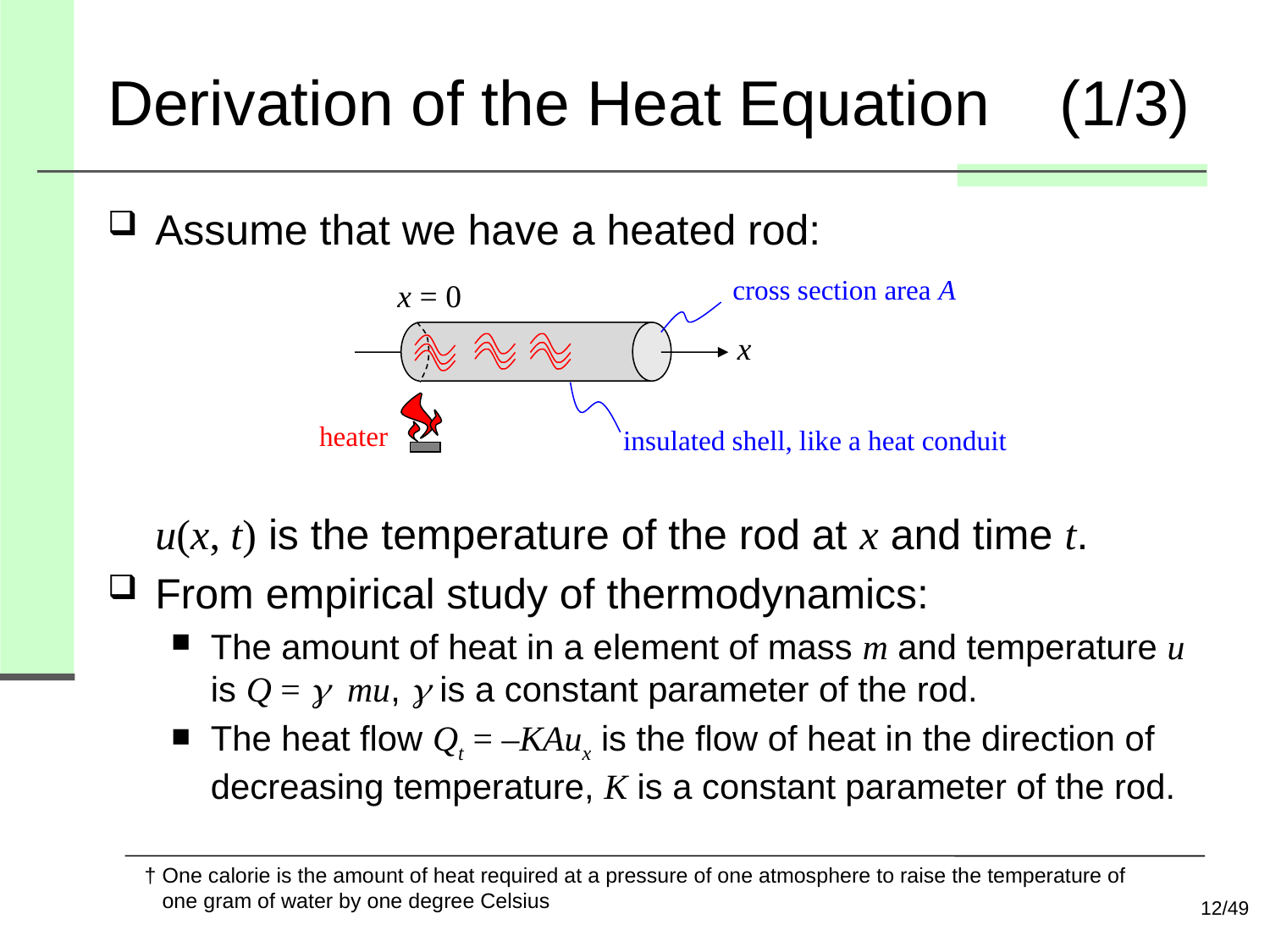

# Derivation of the Heat Equation    (1/3)
Assume that we have a heated rod:
u(x, t) is the temperature of the rod at x and time t.
From empirical study of thermodynamics:
The amount of heat in a element of mass m and temperature u is Q = γ mu, γ is a constant parameter of the rod.
The heat flow Qt = –KAux is the flow of heat in the direction of decreasing temperature, K is a constant parameter of the rod.

cross section area A
x = 0

x

heater
insulated shell, like a heat conduit

† One calorie is the amount of heat required at a pressure of one atmosphere to raise the temperature of
   one gram of water by one degree Celsius
12